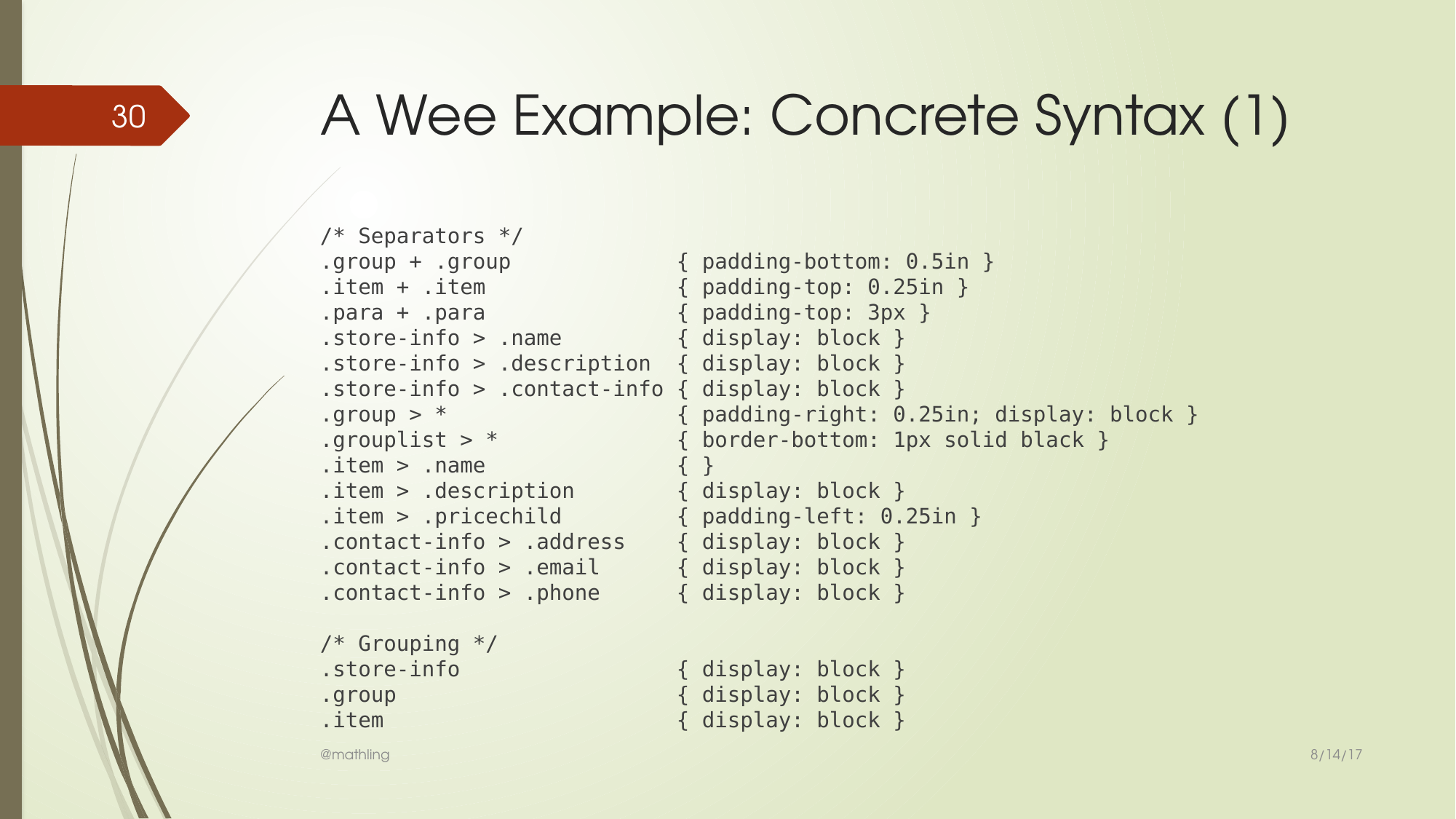

# A Wee Example: Concrete Syntax (1)
30
/* Separators */
.group + .group             { padding-bottom: 0.5in }
.item + .item               { padding-top: 0.25in }
.para + .para               { padding-top: 3px }
.store-info > .name         { display: block }
.store-info > .description  { display: block }
.store-info > .contact-info { display: block }
.group > *                  { padding-right: 0.25in; display: block }
.grouplist > *              { border-bottom: 1px solid black }
.item > .name               { }
.item > .description        { display: block }
.item > .pricechild         { padding-left: 0.25in }
.contact-info > .address    { display: block }
.contact-info > .email      { display: block }
.contact-info > .phone      { display: block }

/* Grouping */
.store-info                 { display: block }
.group                      { display: block }
.item                       { display: block }
8/14/17
@mathling